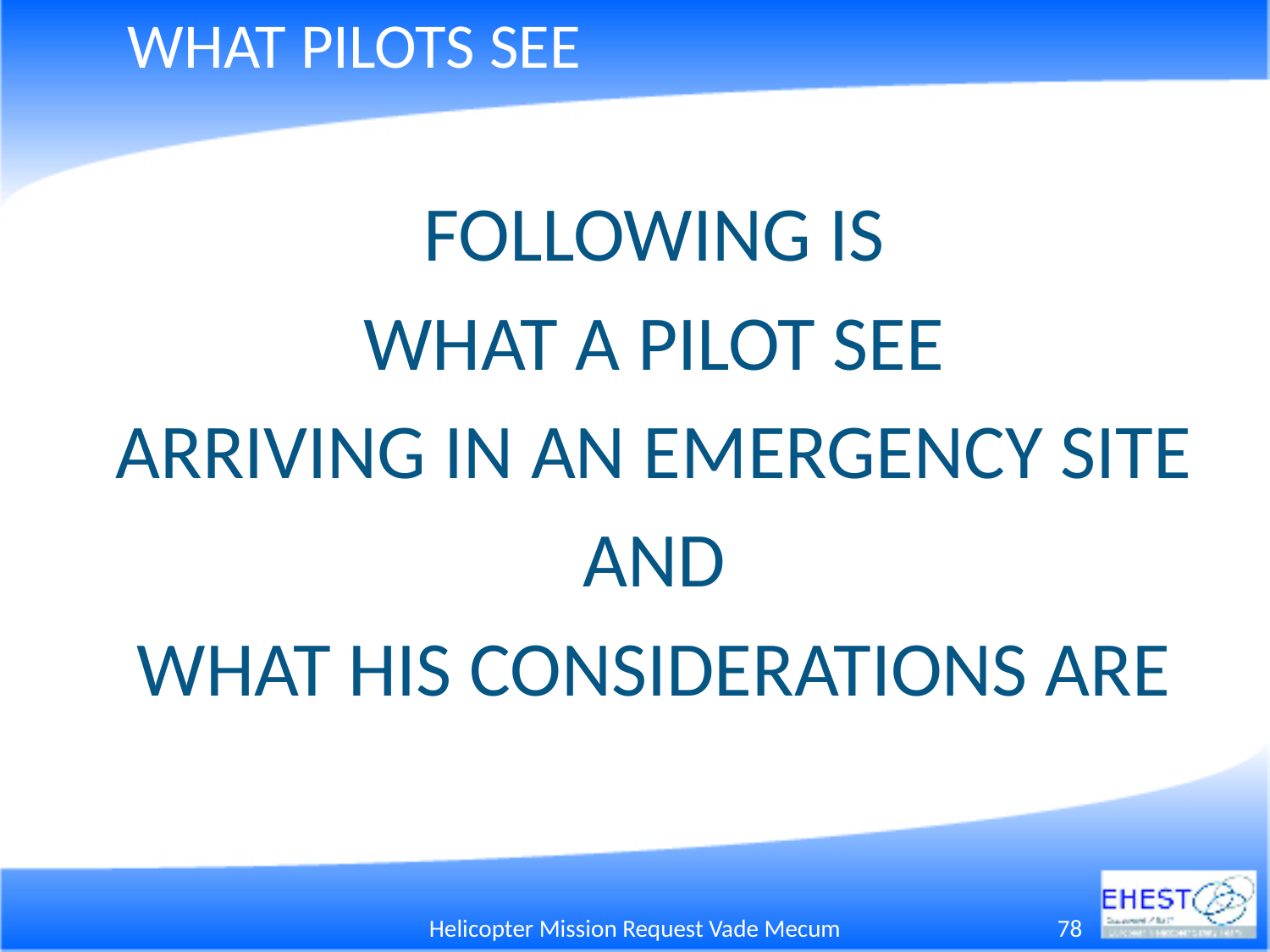

# WHAT PILOTS SEE
FOLLOWING IS
WHAT A PILOT SEE
ARRIVING IN AN EMERGENCY SITE
AND
WHAT HIS CONSIDERATIONS ARE
Helicopter Mission Request Vade Mecum
78